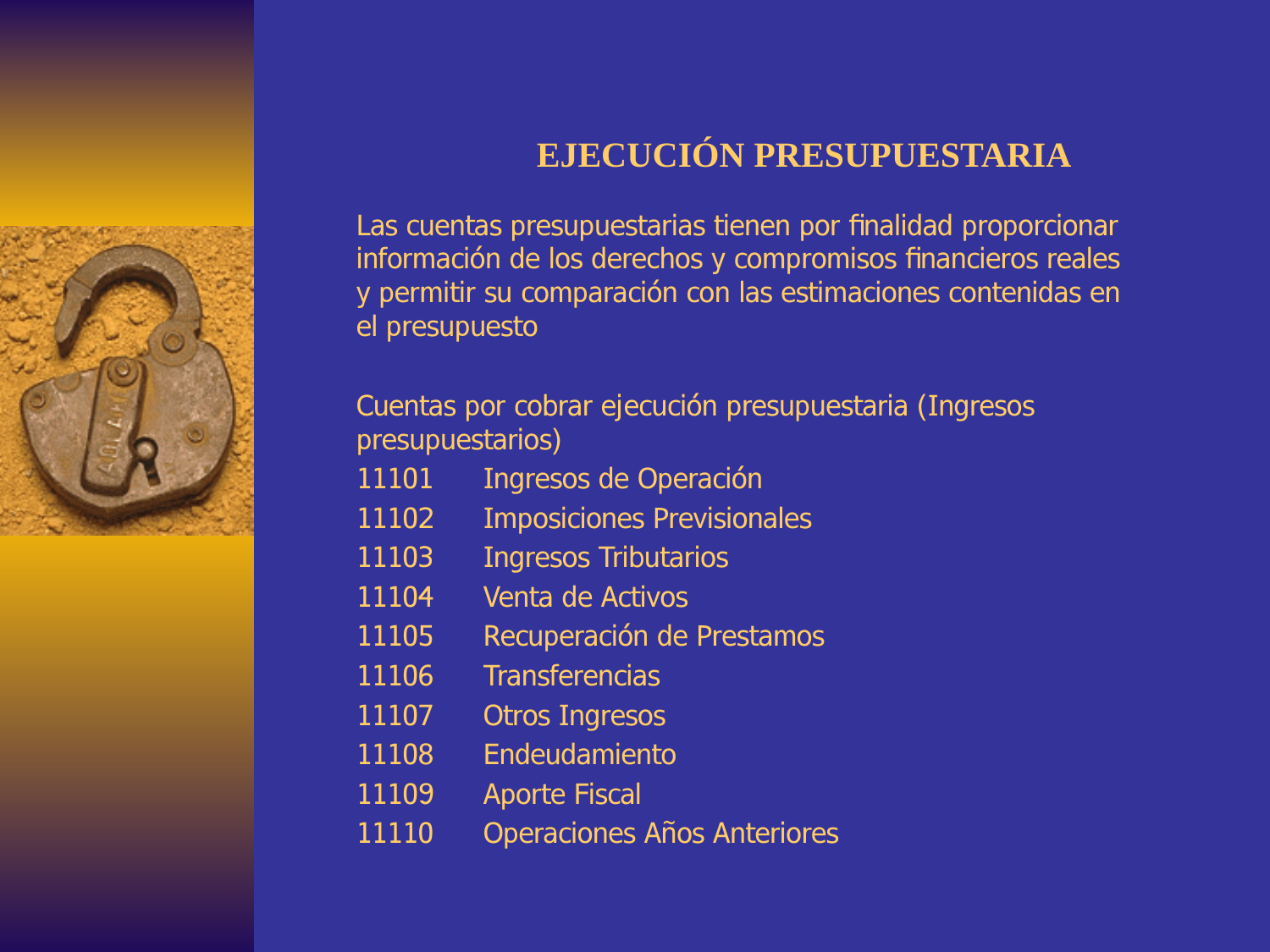

# EJECUCIÓN PRESUPUESTARIA
	Las cuentas presupuestarias tienen por finalidad proporcionar información de los derechos y compromisos financieros reales y permitir su comparación con las estimaciones contenidas en el presupuesto

	Cuentas por cobrar ejecución presupuestaria (Ingresos presupuestarios)
	11101	Ingresos de Operación
	11102	Imposiciones Previsionales
	11103	Ingresos Tributarios
	11104	Venta de Activos
	11105	Recuperación de Prestamos
	11106	Transferencias
	11107	Otros Ingresos
	11108	Endeudamiento
	11109	Aporte Fiscal
	11110	Operaciones Años Anteriores